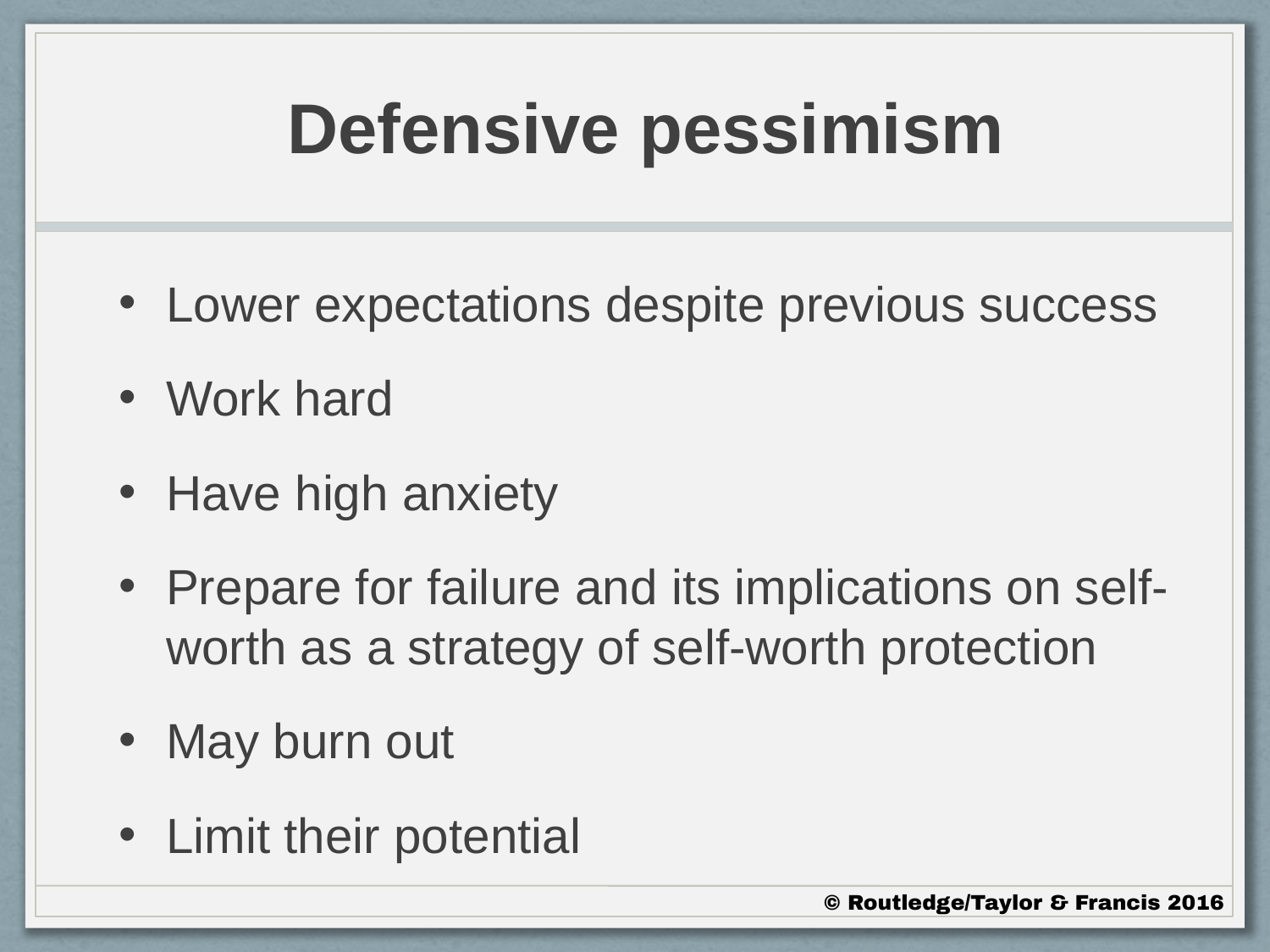

# Defensive pessimism
Lower expectations despite previous success
Work hard
Have high anxiety
Prepare for failure and its implications on self-worth as a strategy of self-worth protection
May burn out
Limit their potential
© Routledge/Taylor & Francis 2016